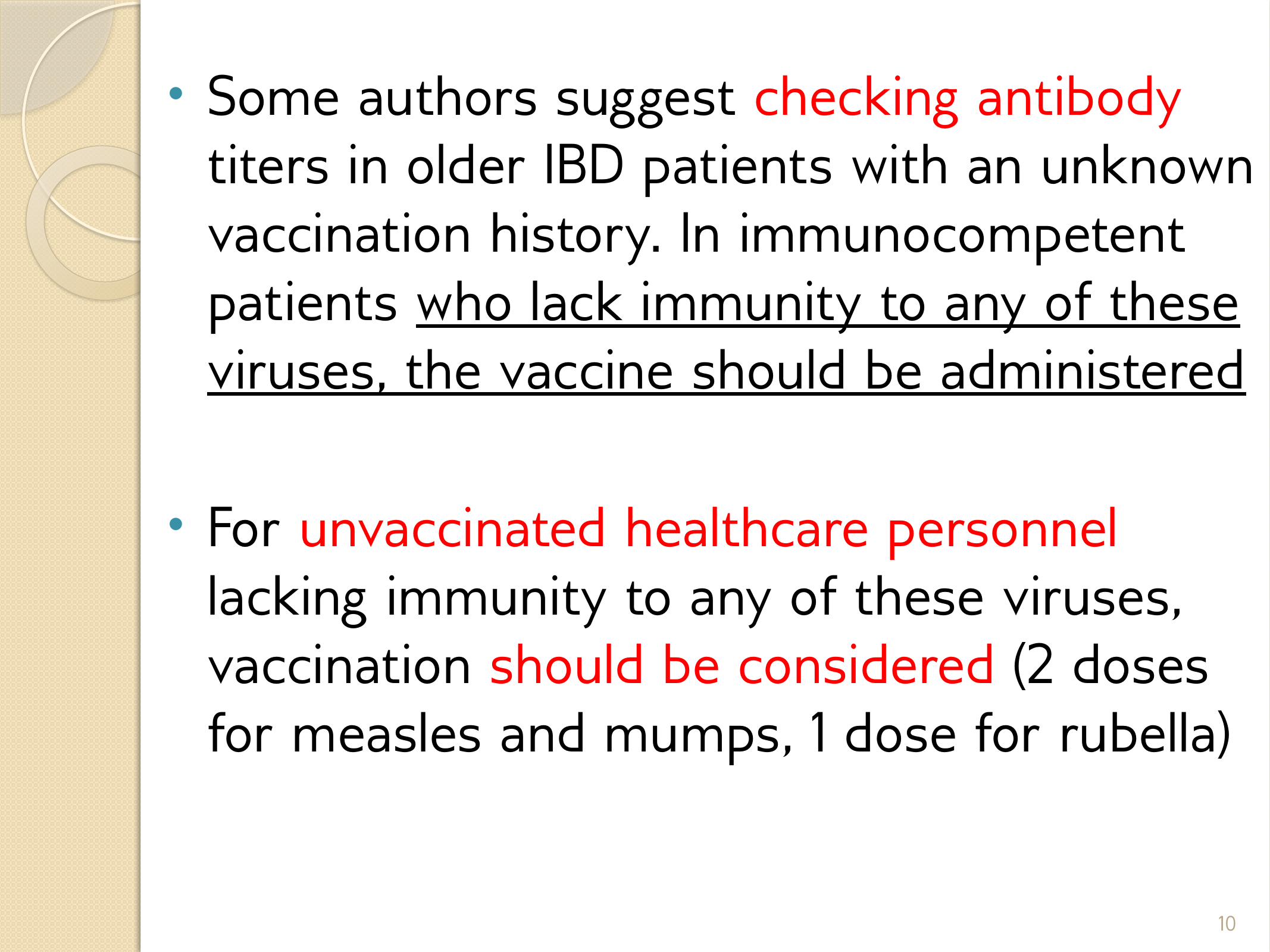

Some authors suggest checking antibody titers in older IBD patients with an unknown vaccination history. In immunocompetent patients who lack immunity to any of these viruses, the vaccine should be administered

For unvaccinated healthcare personnel lacking immunity to any of these viruses, vaccination should be considered (2 doses for measles and mumps, 1 dose for rubella)
10